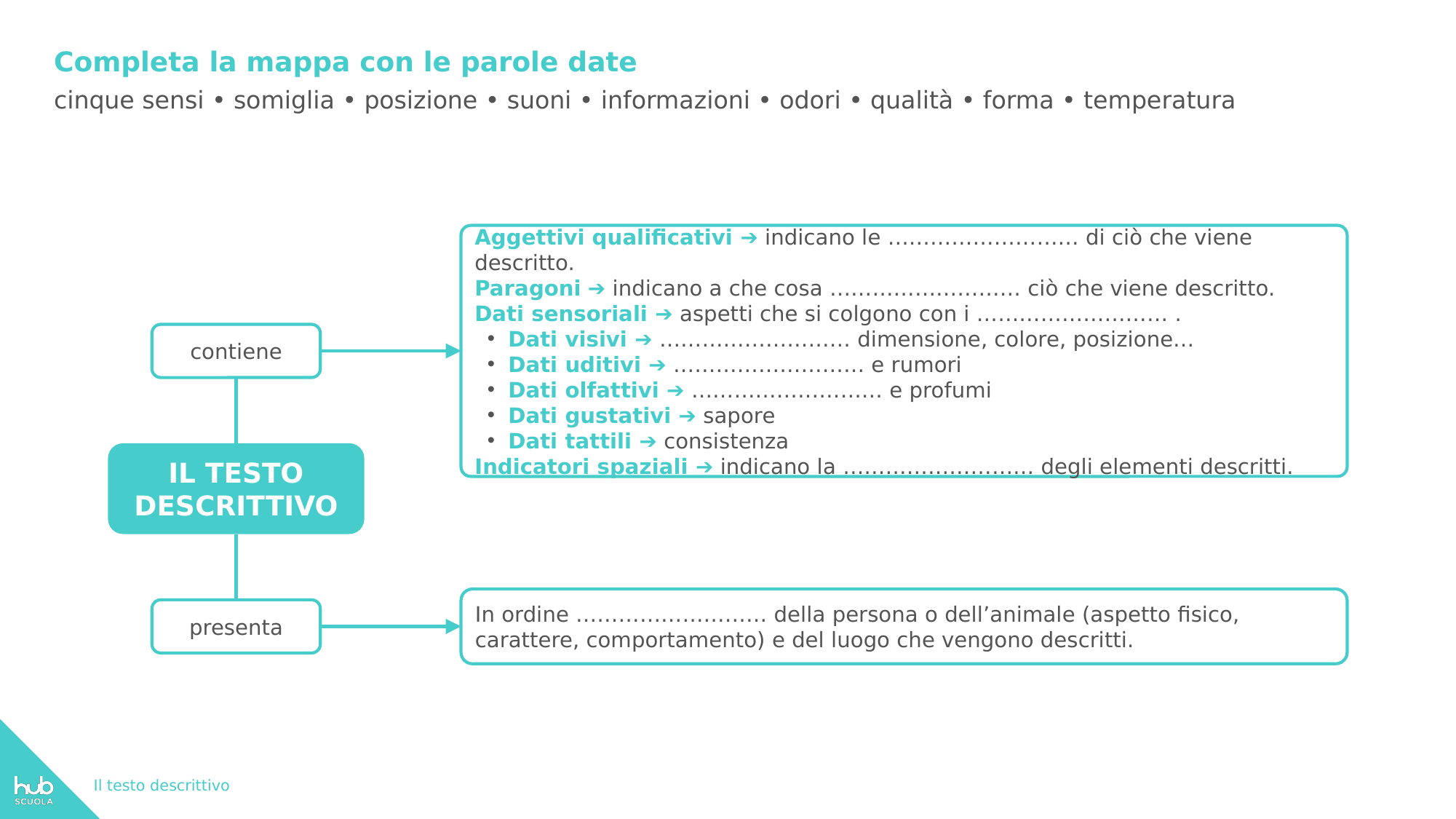

Completa la mappa con le parole date
cinque sensi • somiglia • posizione • suoni • informazioni • odori • qualità • forma • temperatura
Aggettivi qualificativi ➔ indicano le ……………………… di ciò che viene descritto.
Paragoni ➔ indicano a che cosa ……………………… ciò che viene descritto.
Dati sensoriali ➔ aspetti che si colgono con i ……………………… .
Dati visivi ➔ ……………………… dimensione, colore, posizione…
Dati uditivi ➔ ……………………… e rumori
Dati olfattivi ➔ ……………………… e profumi
Dati gustativi ➔ sapore
Dati tattili ➔ consistenza
Indicatori spaziali ➔ indicano la ……………………… degli elementi descritti.
contiene
IL TESTO
DESCRITTIVO
In ordine ……………………… della persona o dell’animale (aspetto fisico, carattere, comportamento) e del luogo che vengono descritti.
presenta
Inizio ➔ presenta la ……………………… .